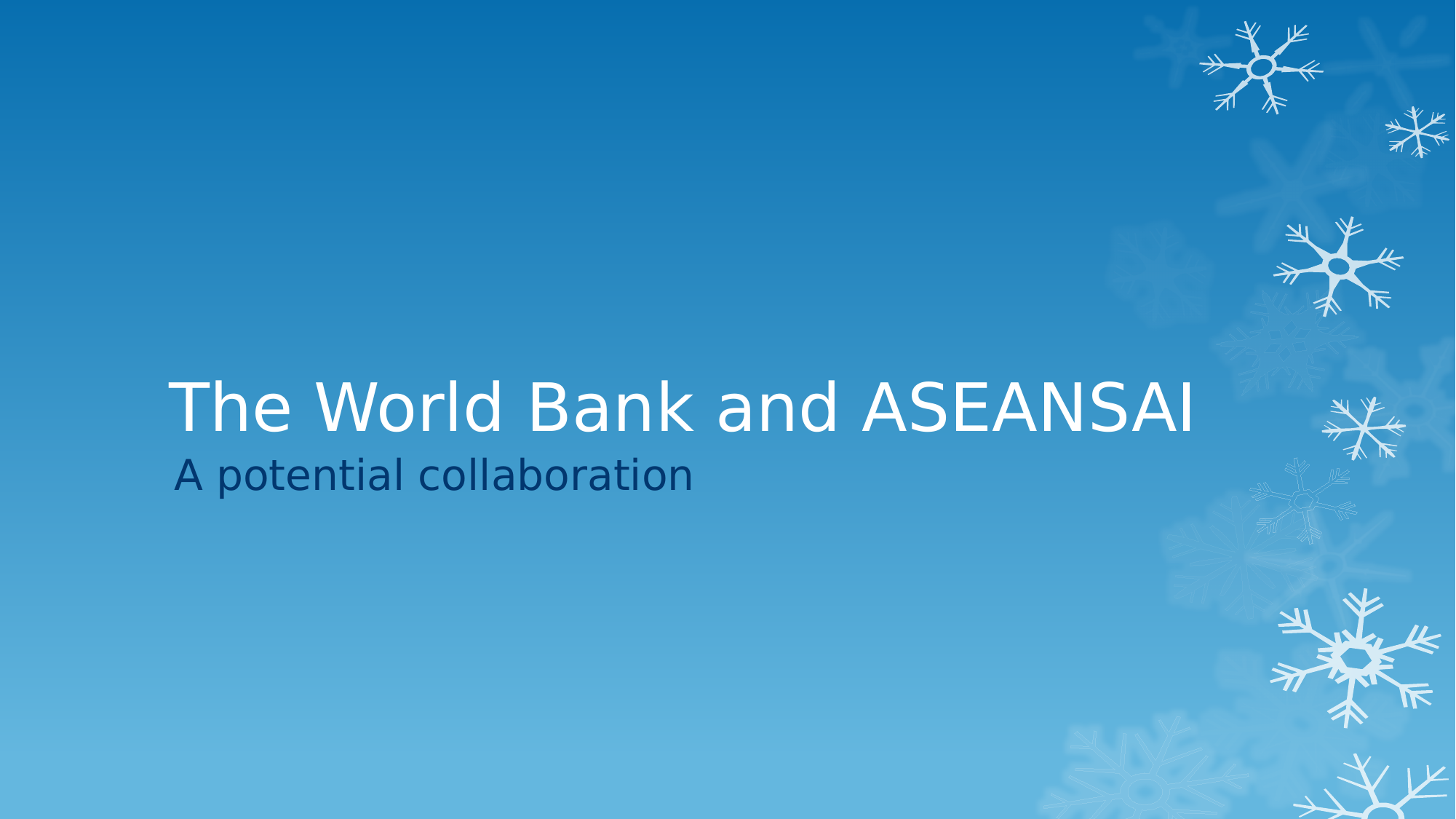

# The World Bank and ASEANSAI
A potential collaboration